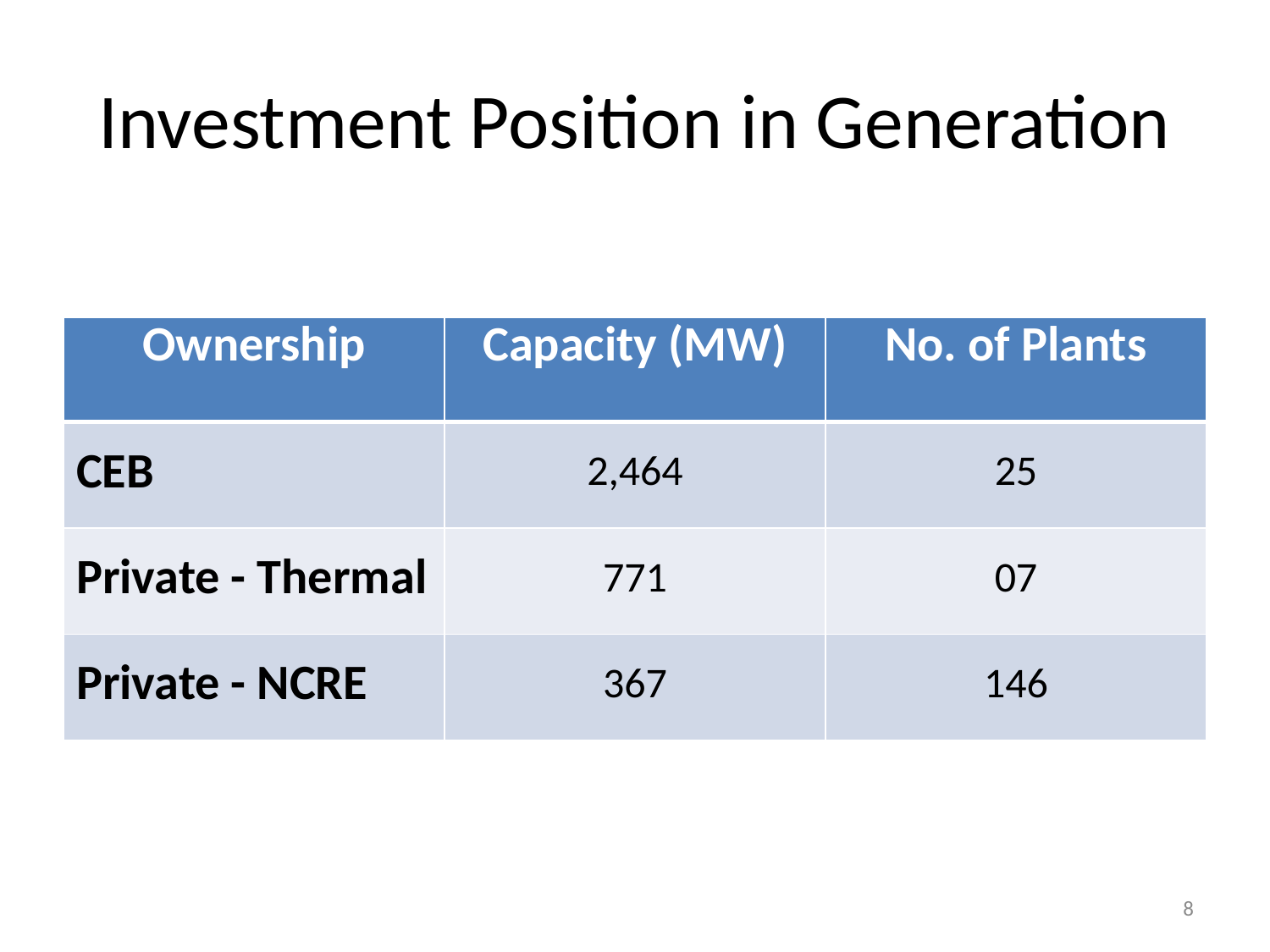

# Investment Position in Generation
| Ownership | Capacity (MW) | No. of Plants |
| --- | --- | --- |
| CEB | 2,464 | 25 |
| Private - Thermal | 771 | 07 |
| Private - NCRE | 367 | 146 |
8